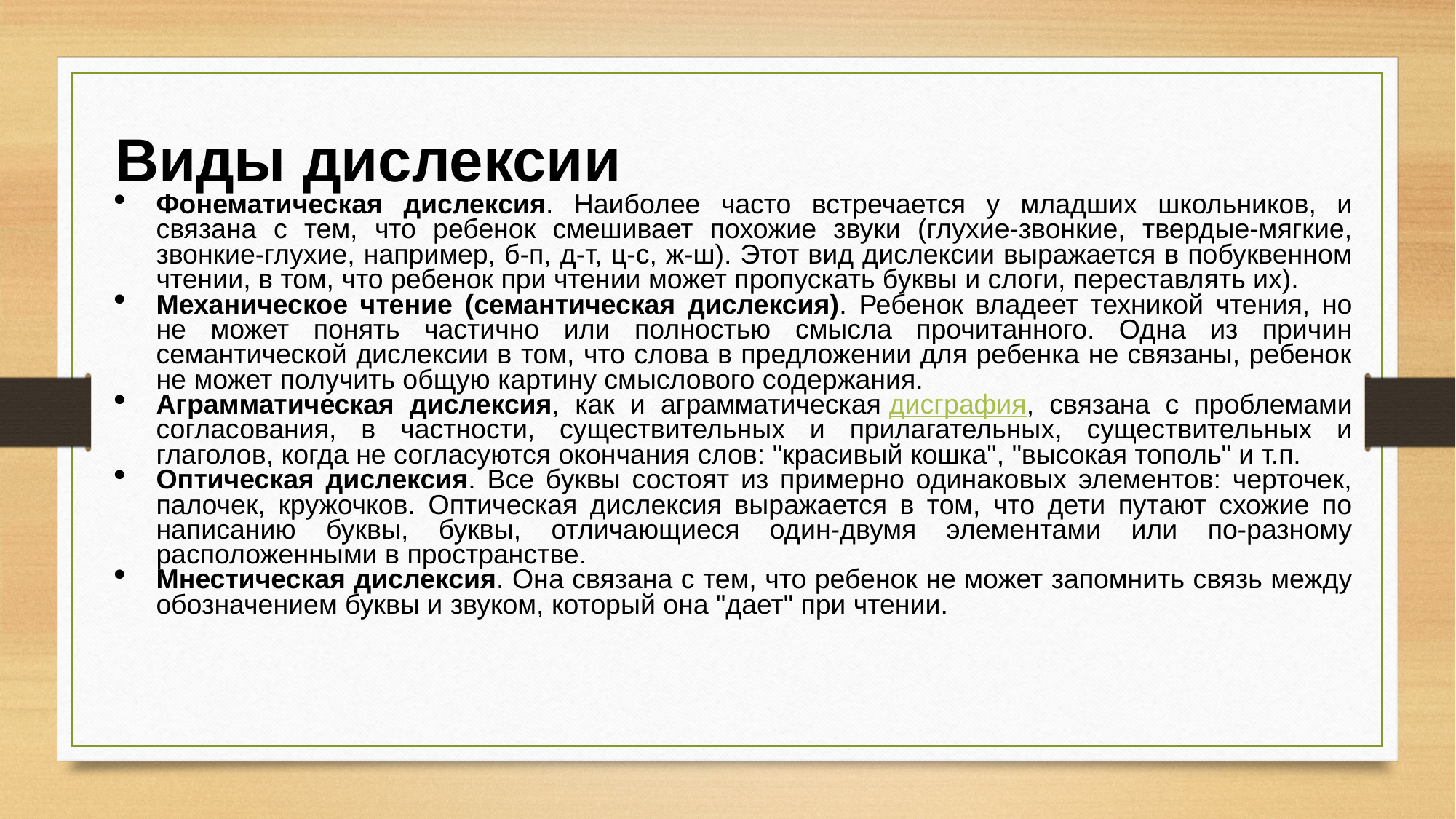

Виды дислексии
Фонематическая дислексия. Наиболее часто встречается у младших школьников, и связана с тем, что ребенок смешивает похожие звуки (глухие-звонкие, твердые-мягкие, звонкие-глухие, например, б-п, д-т, ц-с, ж-ш). Этот вид дислексии выражается в побуквенном чтении, в том, что ребенок при чтении может пропускать буквы и слоги, переставлять их).
Механическое чтение (семантическая дислексия). Ребенок владеет техникой чтения, но не может понять частично или полностью смысла прочитанного. Одна из причин семантической дислексии в том, что слова в предложении для ребенка не связаны, ребенок не может получить общую картину смыслового содержания.
Аграмматическая дислексия, как и аграмматическая дисграфия, связана с проблемами согласования, в частности, существительных и прилагательных, существительных и глаголов, когда не согласуются окончания слов: "красивый кошка", "высокая тополь" и т.п.
Оптическая дислексия. Все буквы состоят из примерно одинаковых элементов: черточек, палочек, кружочков. Оптическая дислексия выражается в том, что дети путают схожие по написанию буквы, буквы, отличающиеся один-двумя элементами или по-разному расположенными в пространстве.
Мнестическая дислексия. Она связана с тем, что ребенок не может запомнить связь между обозначением буквы и звуком, который она "дает" при чтении.